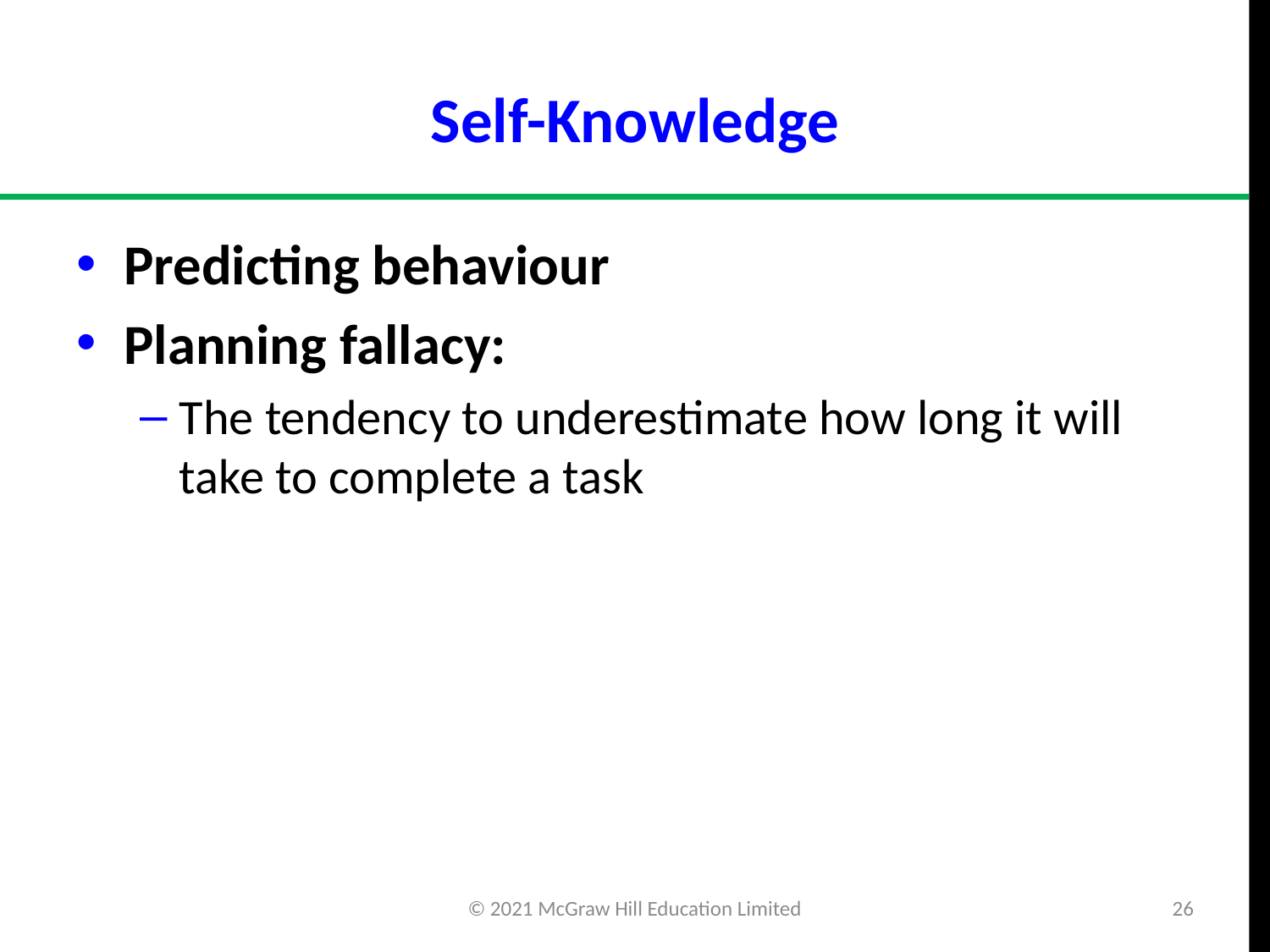

# Self-Knowledge
Predicting behaviour
Planning fallacy:
The tendency to underestimate how long it will take to complete a task

© 2021 McGraw Hill Education Limited
26